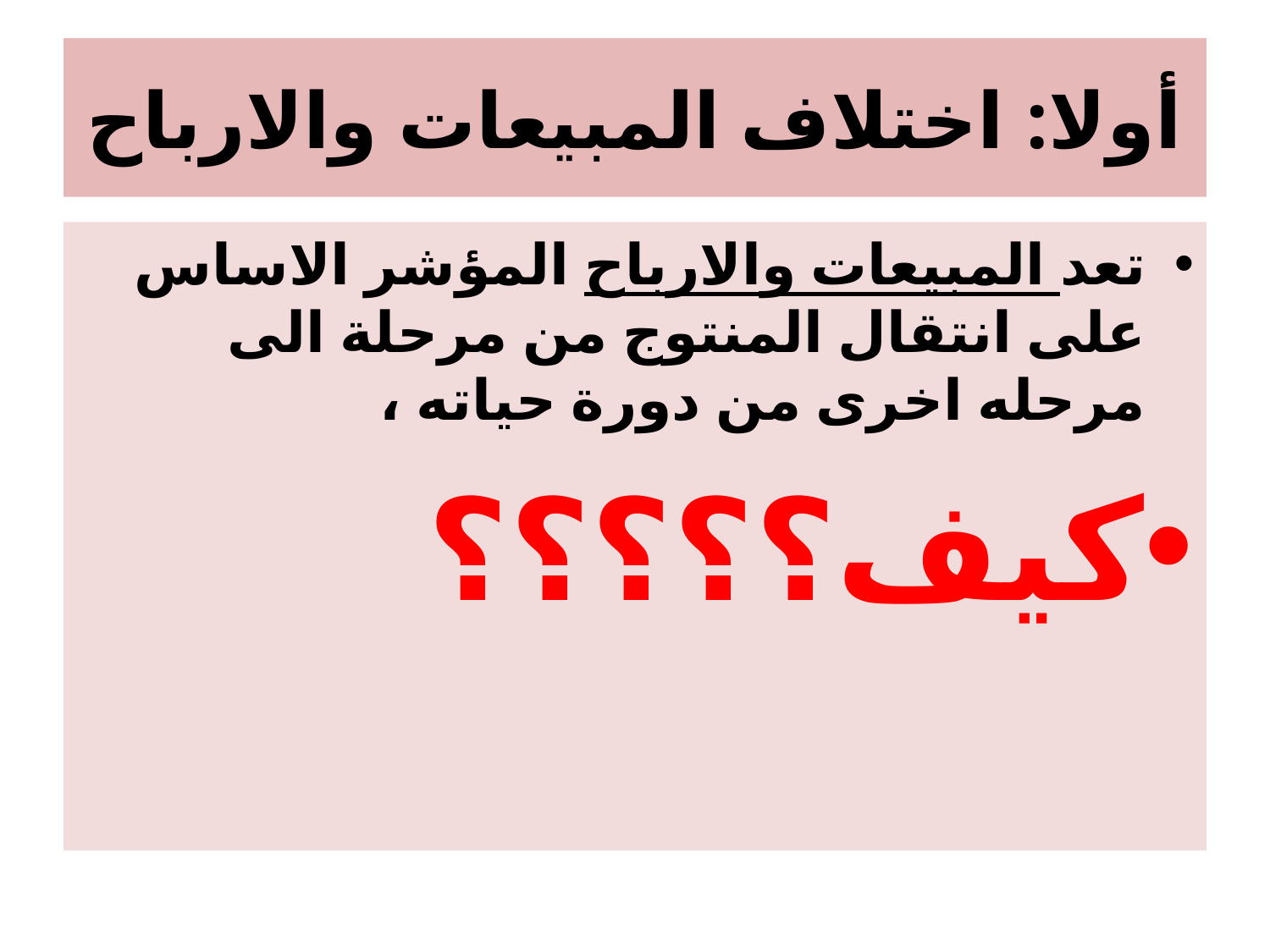

# أولا: اختلاف المبيعات والارباح
تعد المبيعات والارباح المؤشر الاساس على انتقال المنتوج من مرحلة الى مرحله اخرى من دورة حياته ،
كيف؟؟؟؟؟